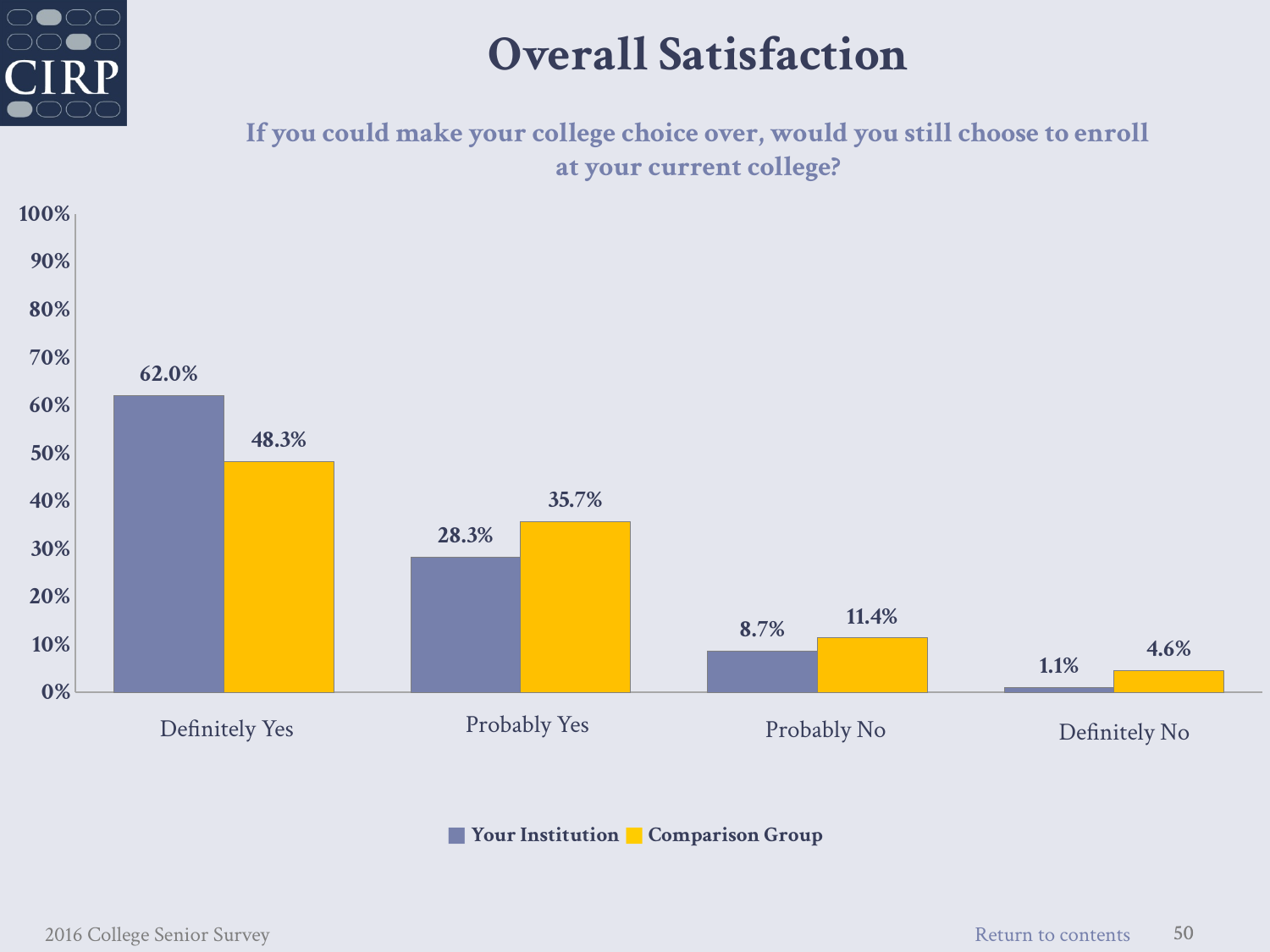

Overall Satisfaction
If you could make your college choice over, would you still choose to enroll
at your current college?

### Chart

| Category | Your Institution | Comp Group |
|---|---|---|
| Definitely Less | 0.62 | 0.483 |
| Probably Yes | 0.283 | 0.357 |
| Probably No | 0.087 | 0.114 |
| Definitely No | 0.011 | 0.046 |
Probably Yes
Definitely Yes
Probably No
Definitely No
■ Your Institution ■ Comparison Group
2016 College Senior Survey
50
50